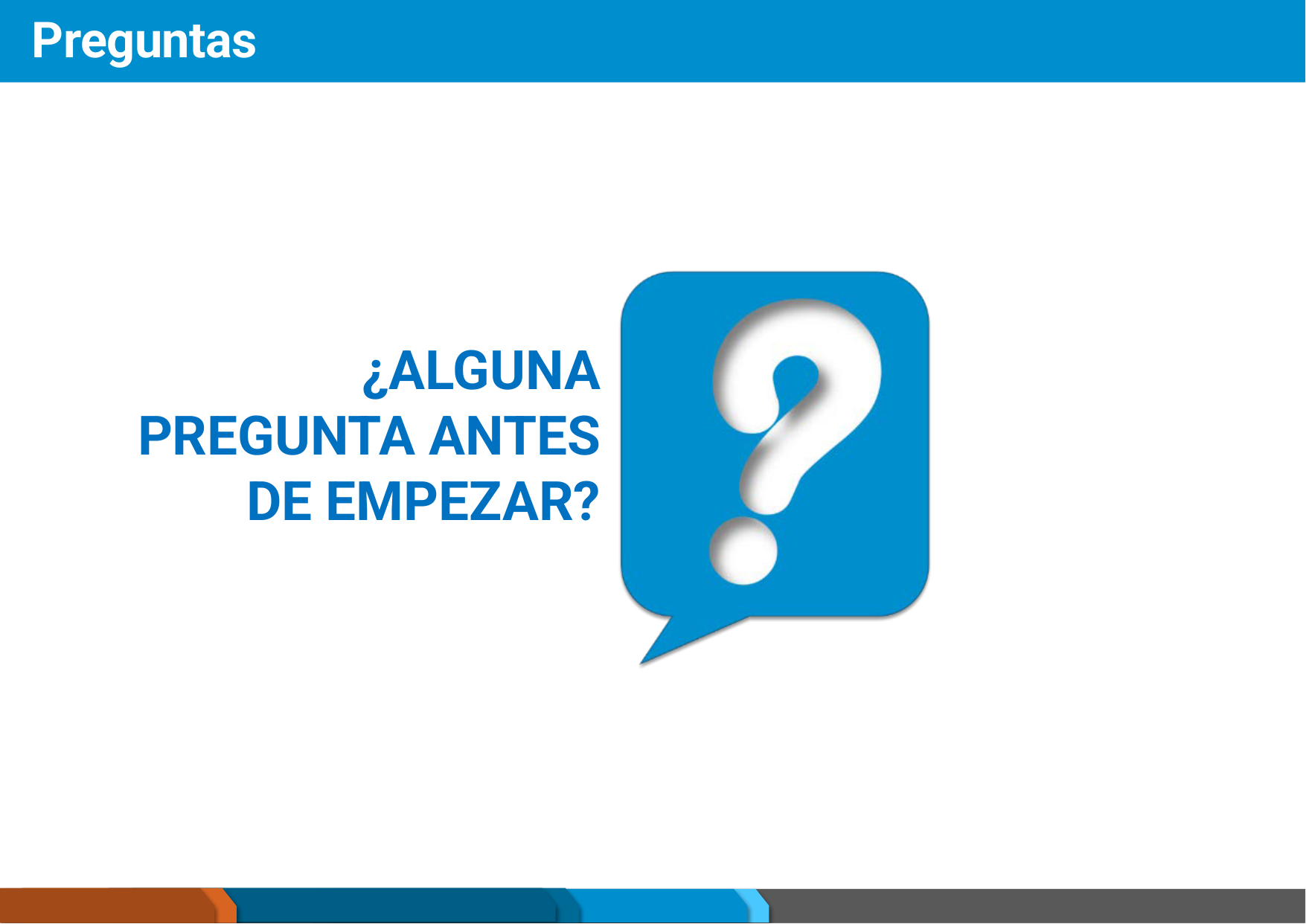

# Preguntas

¿ALGUNA PREGUNTA ANTES DE EMPEZAR?